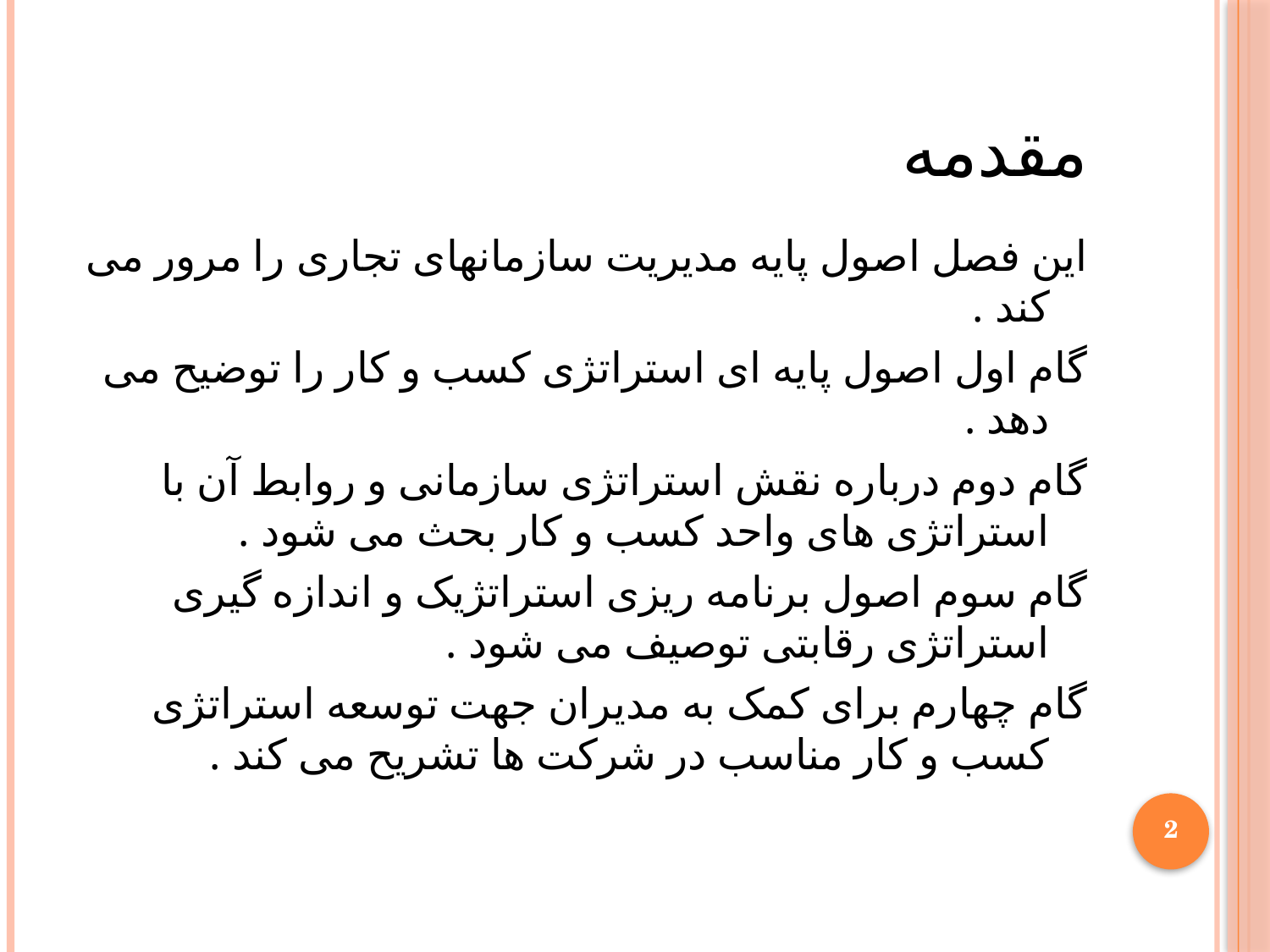

# مقدمه
این فصل اصول پایه مدیریت سازمانهای تجاری را مرور می کند .
گام اول اصول پایه ای استراتژی کسب و کار را توضیح می دهد .
گام دوم درباره نقش استراتژی سازمانی و روابط آن با استراتژی های واحد کسب و کار بحث می شود .
گام سوم اصول برنامه ریزی استراتژیک و اندازه گیری استراتژی رقابتی توصیف می شود .
گام چهارم برای کمک به مدیران جهت توسعه استراتژی کسب و کار مناسب در شرکت ها تشریح می کند .

2